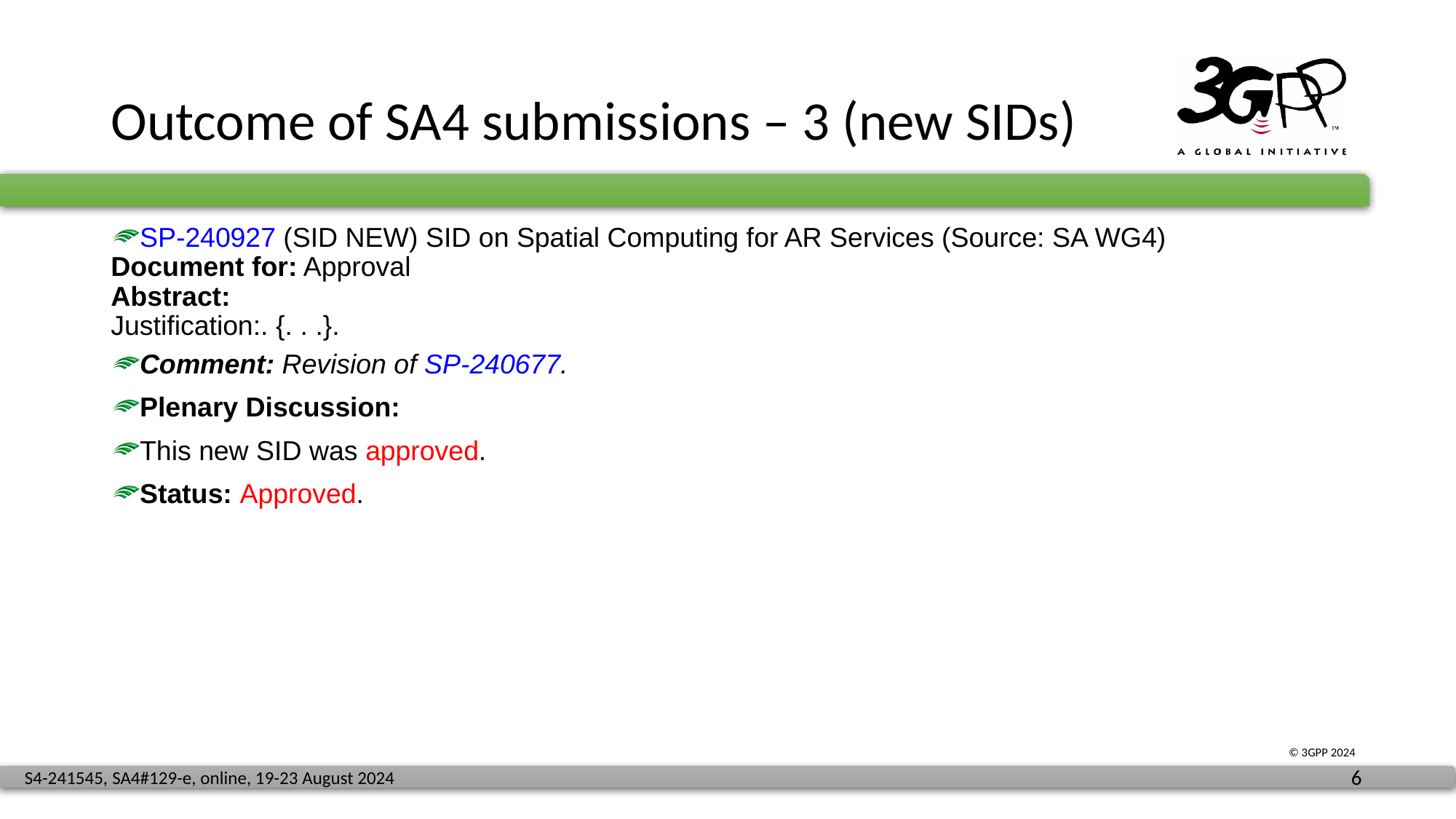

# Outcome of SA4 submissions – 3 (new SIDs)
SP-240927 (SID NEW) SID on Spatial Computing for AR Services (Source: SA WG4)
Document for: Approval
Abstract:
Justification:. {. . .}.
Comment: Revision of SP-240677.
Plenary Discussion:
This new SID was approved.
Status: Approved.